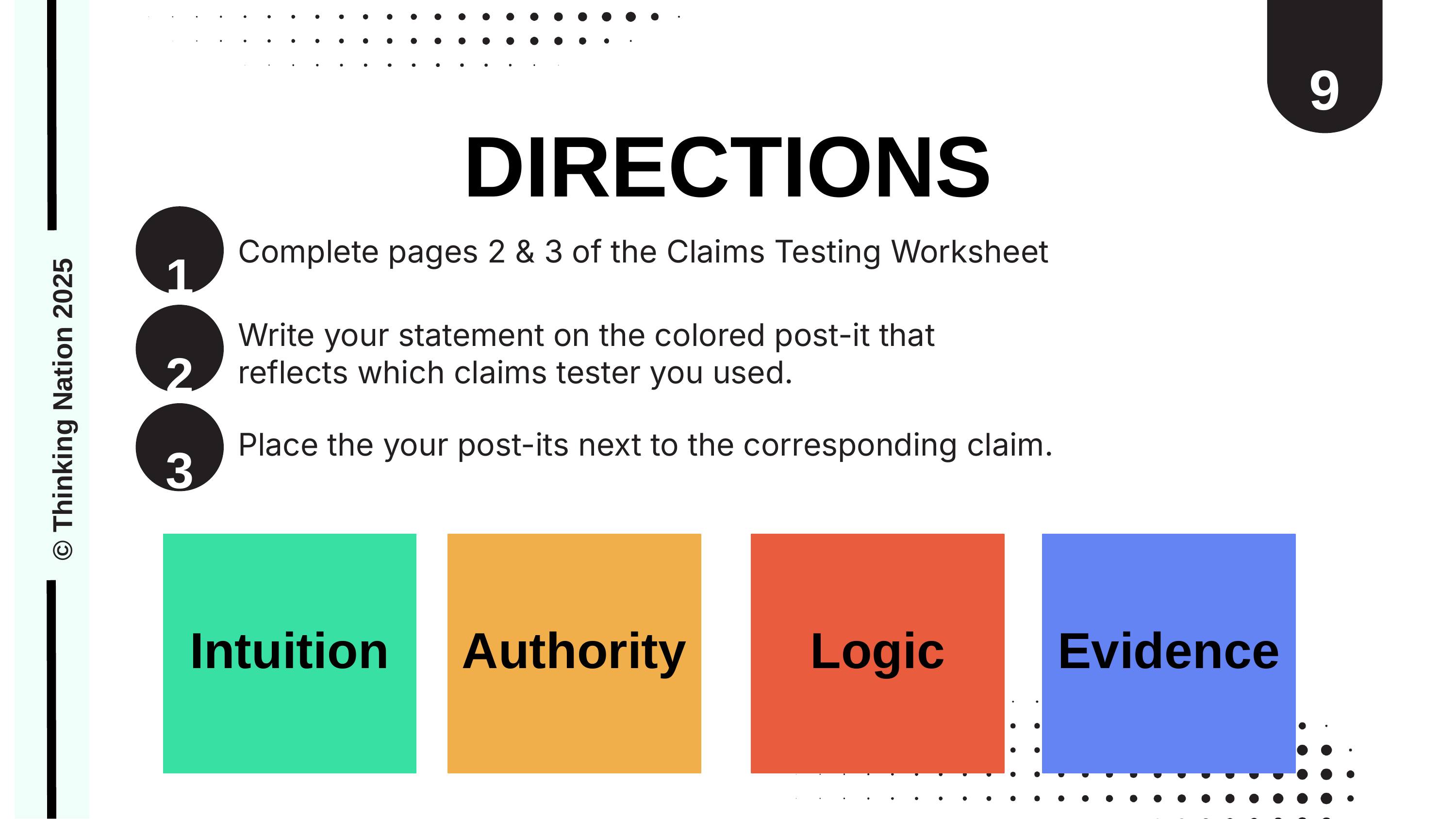

9
DIRECTIONS

1
Complete pages 2 & 3 of the Claims Testing Worksheet

Write your statement on the colored post-it that reflects which claims tester you used.
2
© Thinking Nation 2025

3
Place the your post-its next to the corresponding claim.

Authority
Logic
Evidence
Intuition